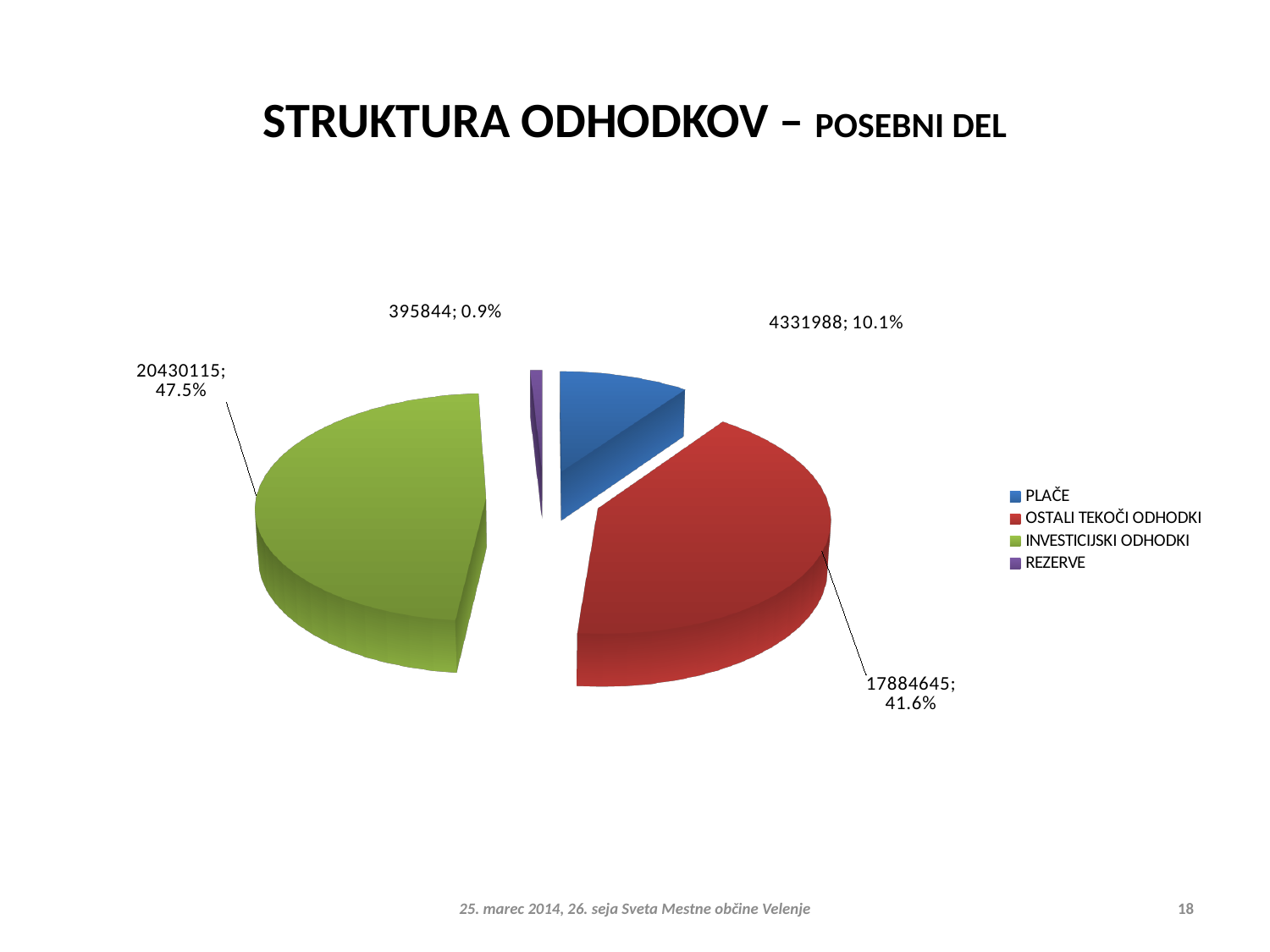

# STRUKTURA ODHODKOV – POSEBNI DEL

[unsupported chart]

25. marec 2014, 26. seja Sveta Mestne občine Velenje

18